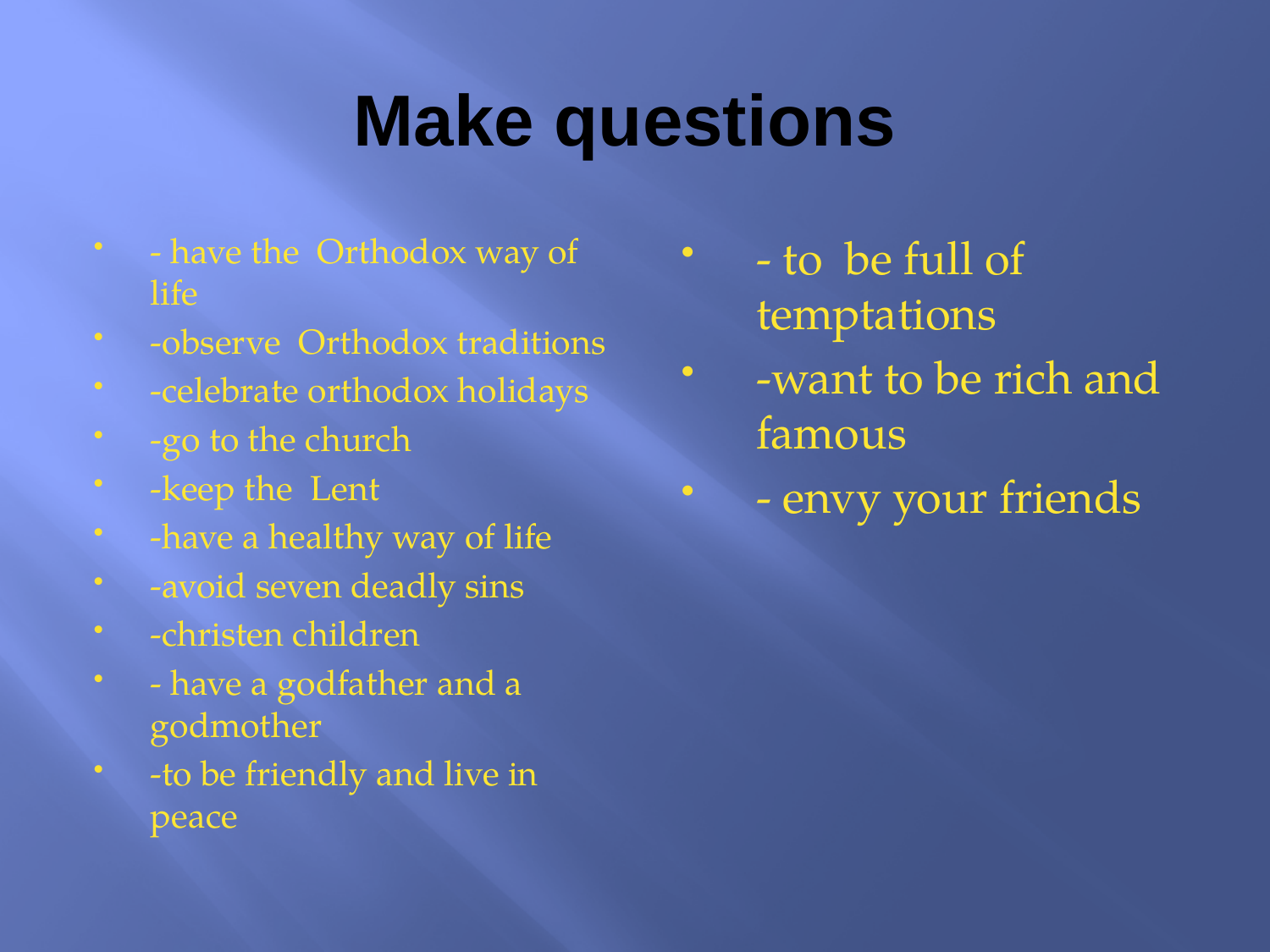

# Make questions
- have the  Orthodox way of life
-observe  Orthodox traditions
-celebrate orthodox holidays
-go to the church
-keep the  Lent
-have a healthy way of life
-avoid seven deadly sins
-christen children
- have a godfather and a godmother
-to be friendly and live in peace

- to  be full of temptations
-want to be rich and famous
- envy your friends